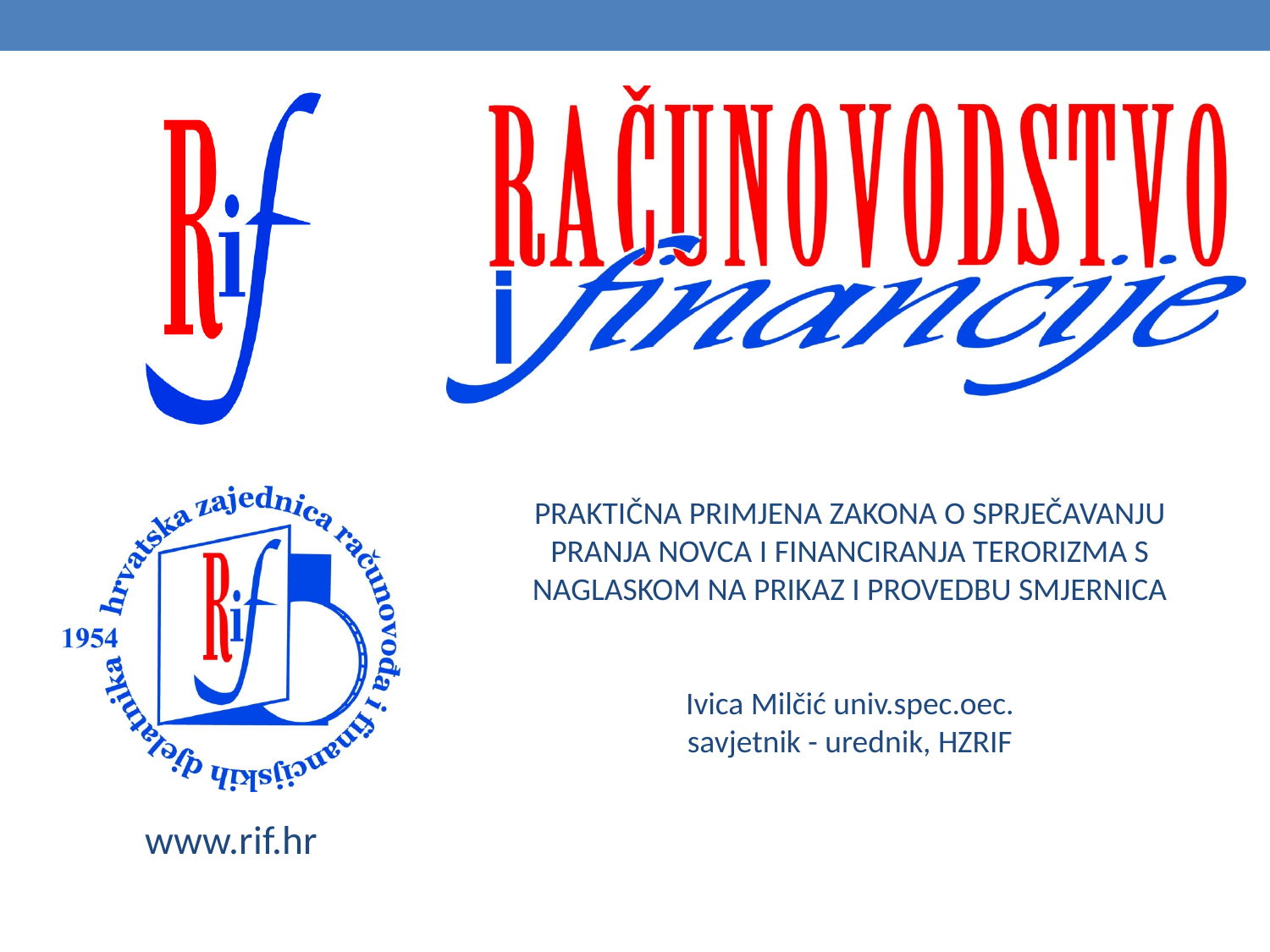

PRAKTIČNA PRIMJENA ZAKONA O SPRJEČAVANJU PRANJA NOVCA I FINANCIRANJA TERORIZMA S NAGLASKOM NA PRIKAZ I PROVEDBU SMJERNICA

Ivica Milčić univ.spec.oec.
savjetnik - urednik, HZRIF